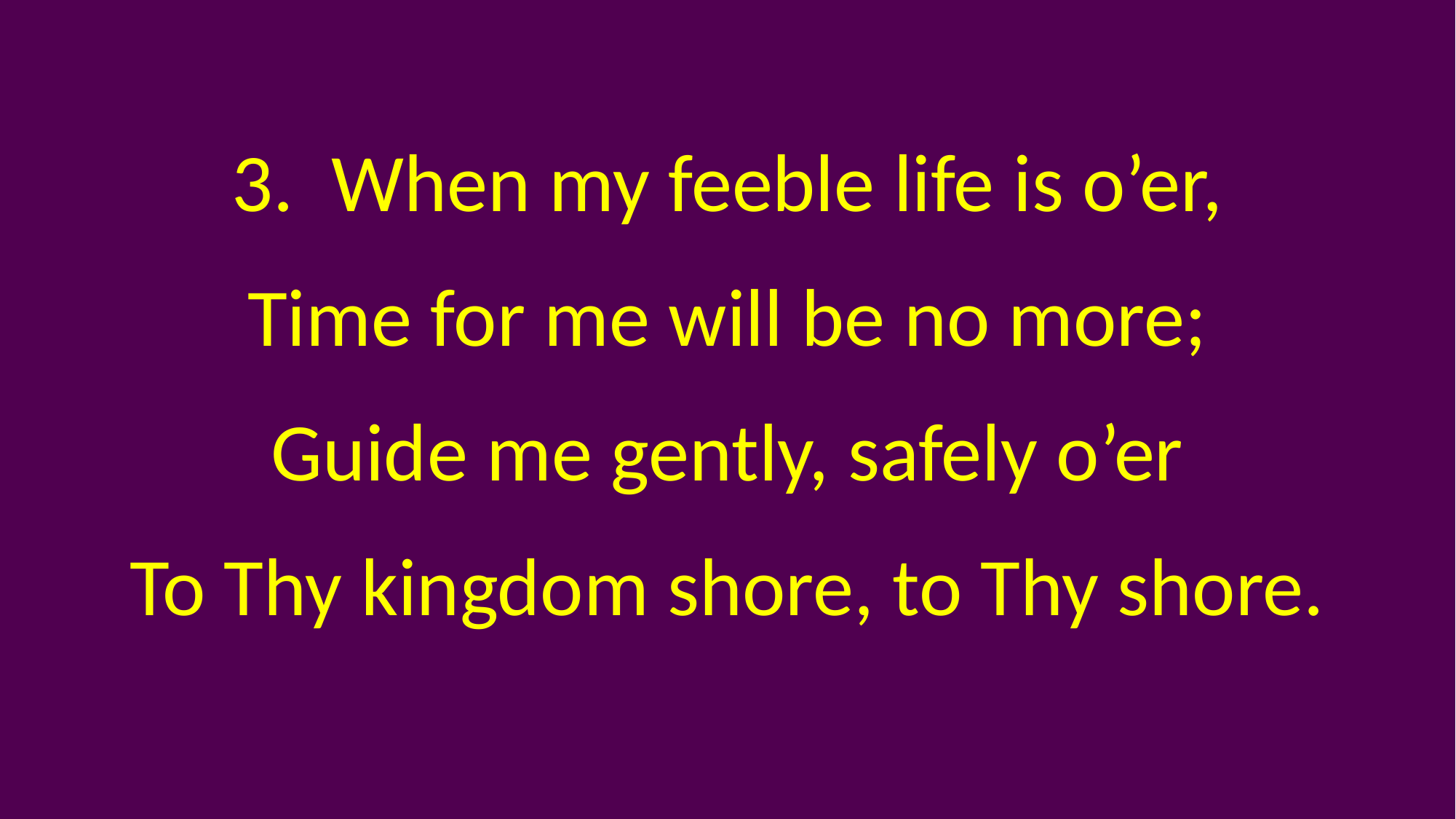

3.  When my feeble life is o’er,
Time for me will be no more;
Guide me gently, safely o’er
To Thy kingdom shore, to Thy shore.